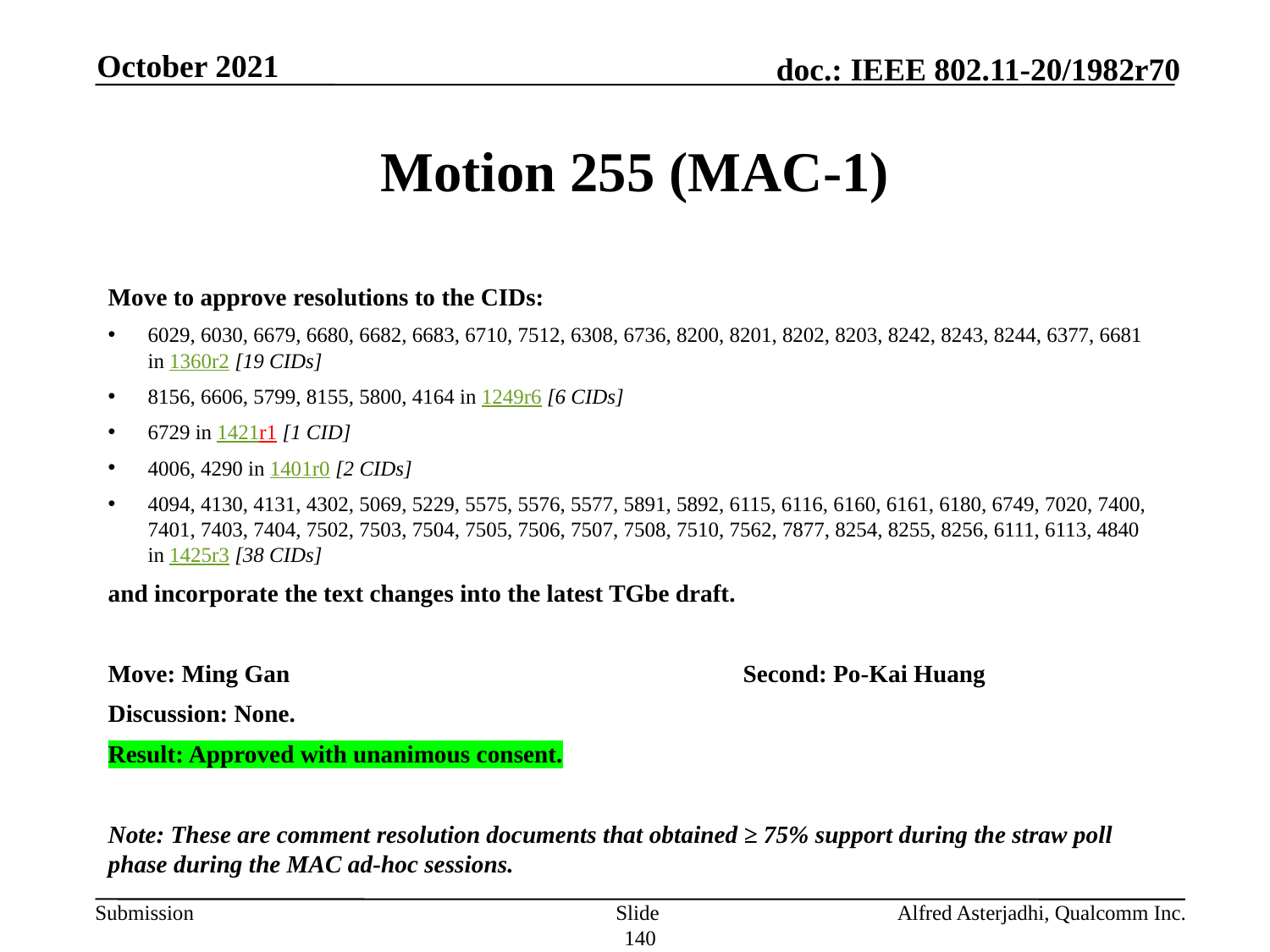

October 2021
# Motion 255 (MAC-1)
Move to approve resolutions to the CIDs:
6029, 6030, 6679, 6680, 6682, 6683, 6710, 7512, 6308, 6736, 8200, 8201, 8202, 8203, 8242, 8243, 8244, 6377, 6681 in 1360r2 [19 CIDs]
8156, 6606, 5799, 8155, 5800, 4164 in 1249r6 [6 CIDs]
6729 in 1421r1 [1 CID]
4006, 4290 in 1401r0 [2 CIDs]
4094, 4130, 4131, 4302, 5069, 5229, 5575, 5576, 5577, 5891, 5892, 6115, 6116, 6160, 6161, 6180, 6749, 7020, 7400, 7401, 7403, 7404, 7502, 7503, 7504, 7505, 7506, 7507, 7508, 7510, 7562, 7877, 8254, 8255, 8256, 6111, 6113, 4840 in 1425r3 [38 CIDs]
and incorporate the text changes into the latest TGbe draft.

Move: Ming Gan 				Second: Po-Kai Huang
Discussion: None.
Result: Approved with unanimous consent.

Note: These are comment resolution documents that obtained ≥ 75% support during the straw poll phase during the MAC ad-hoc sessions.

Slide 140
Alfred Asterjadhi, Qualcomm Inc.